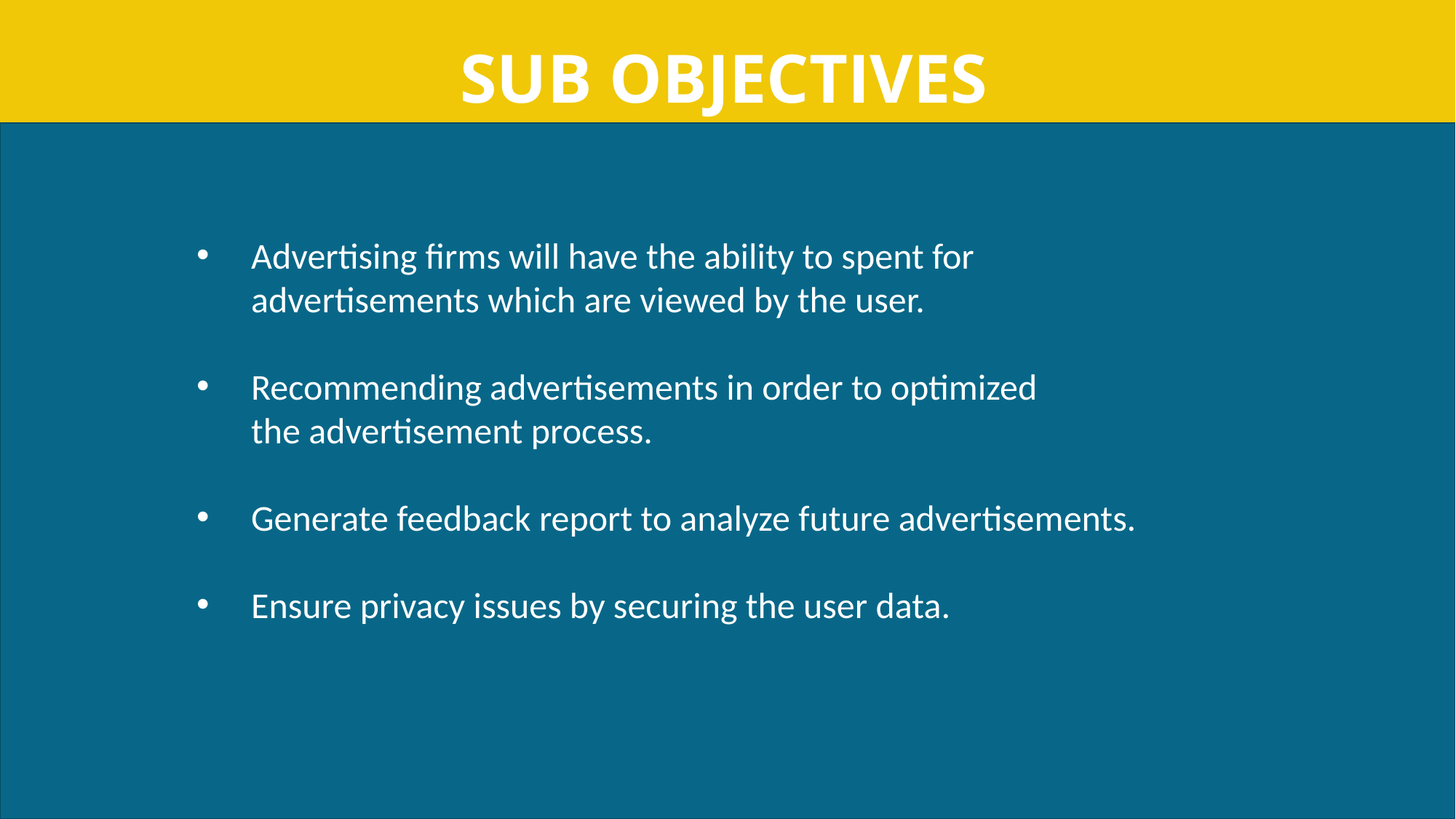

SUB OBJECTIVES

Advertising firms will have the ability to spent for advertisements which are viewed by the user.

Recommending advertisements in order to optimized the advertisement process.

Generate feedback report to analyze future advertisements.

Ensure privacy issues by securing the user data.